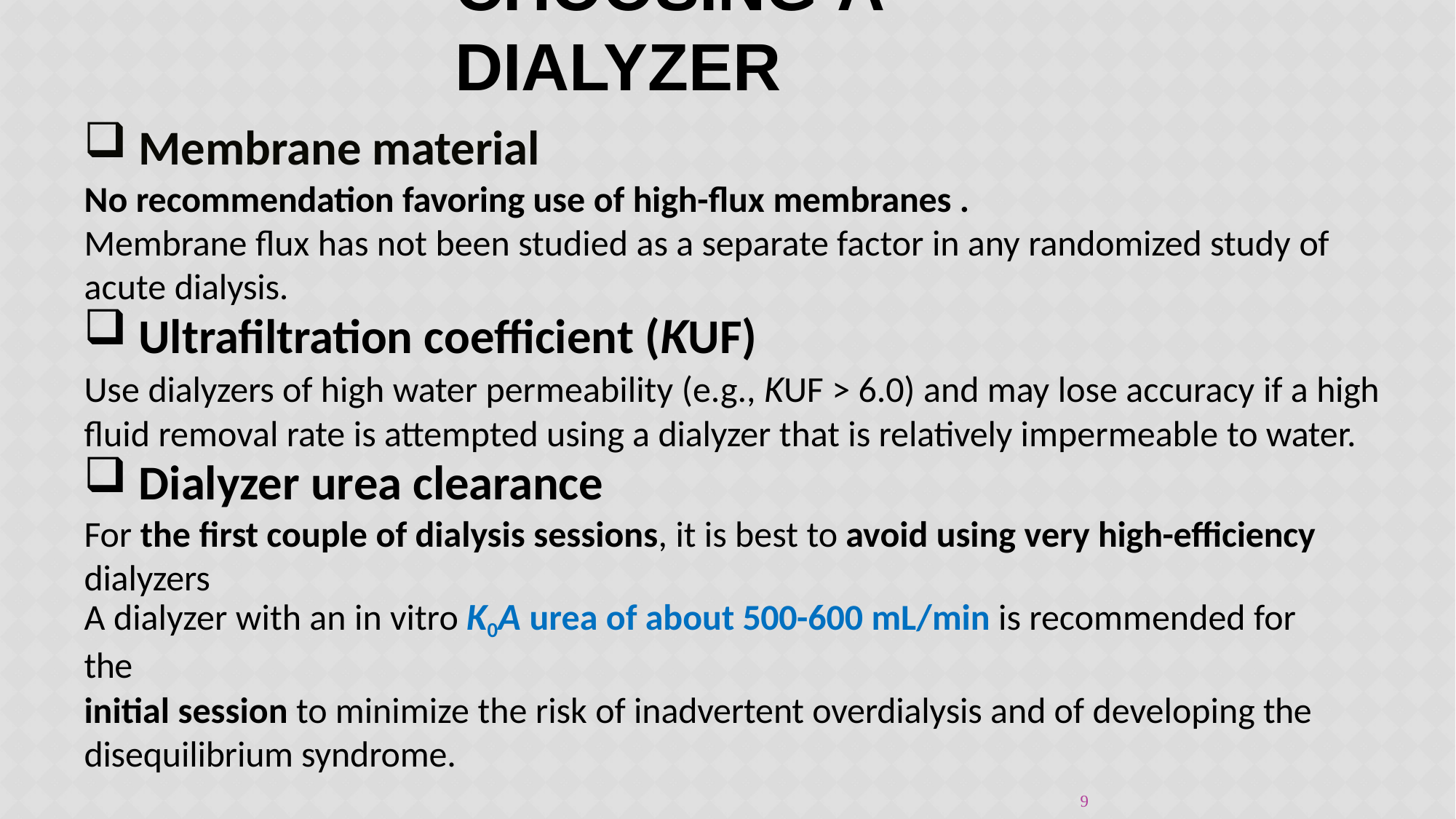

# Choosing a dialyzer
Membrane material
No recommendation favoring use of high-flux membranes .
Membrane flux has not been studied as a separate factor in any randomized study of acute dialysis.
Ultrafiltration coefficient (KUF)
Use dialyzers of high water permeability (e.g., KUF > 6.0) and may lose accuracy if a high fluid removal rate is attempted using a dialyzer that is relatively impermeable to water.
Dialyzer urea clearance
For the first couple of dialysis sessions, it is best to avoid using very high-efficiency dialyzers
A dialyzer with an in vitro K0A urea of about 500-600 mL/min is recommended for the
initial session to minimize the risk of inadvertent overdialysis and of developing the disequilibrium syndrome.
9